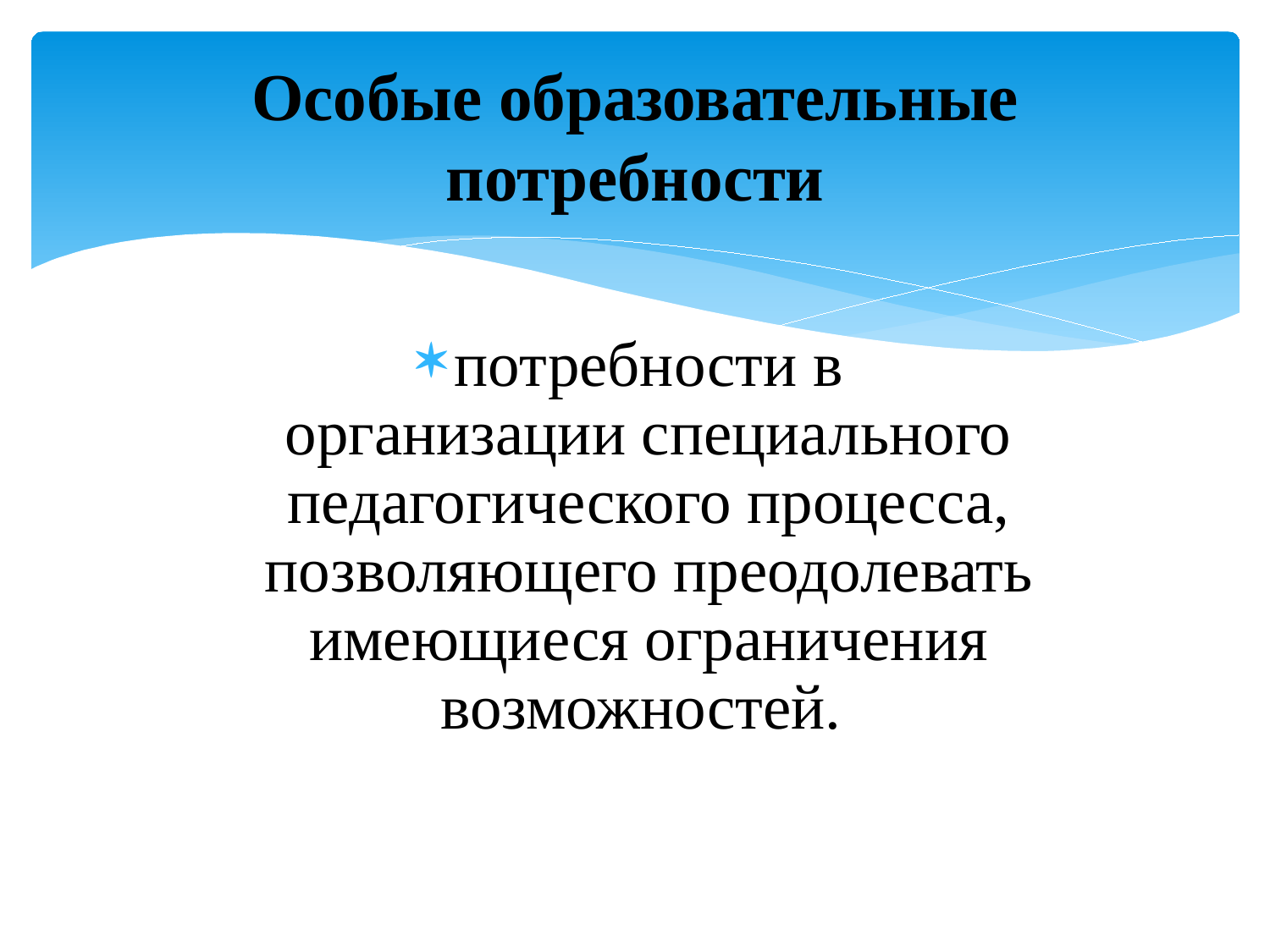

# Особые образовательные потребности

потребности в организации специального педагогического процесса, позволяющего преодолевать имеющиеся ограничения возможностей.